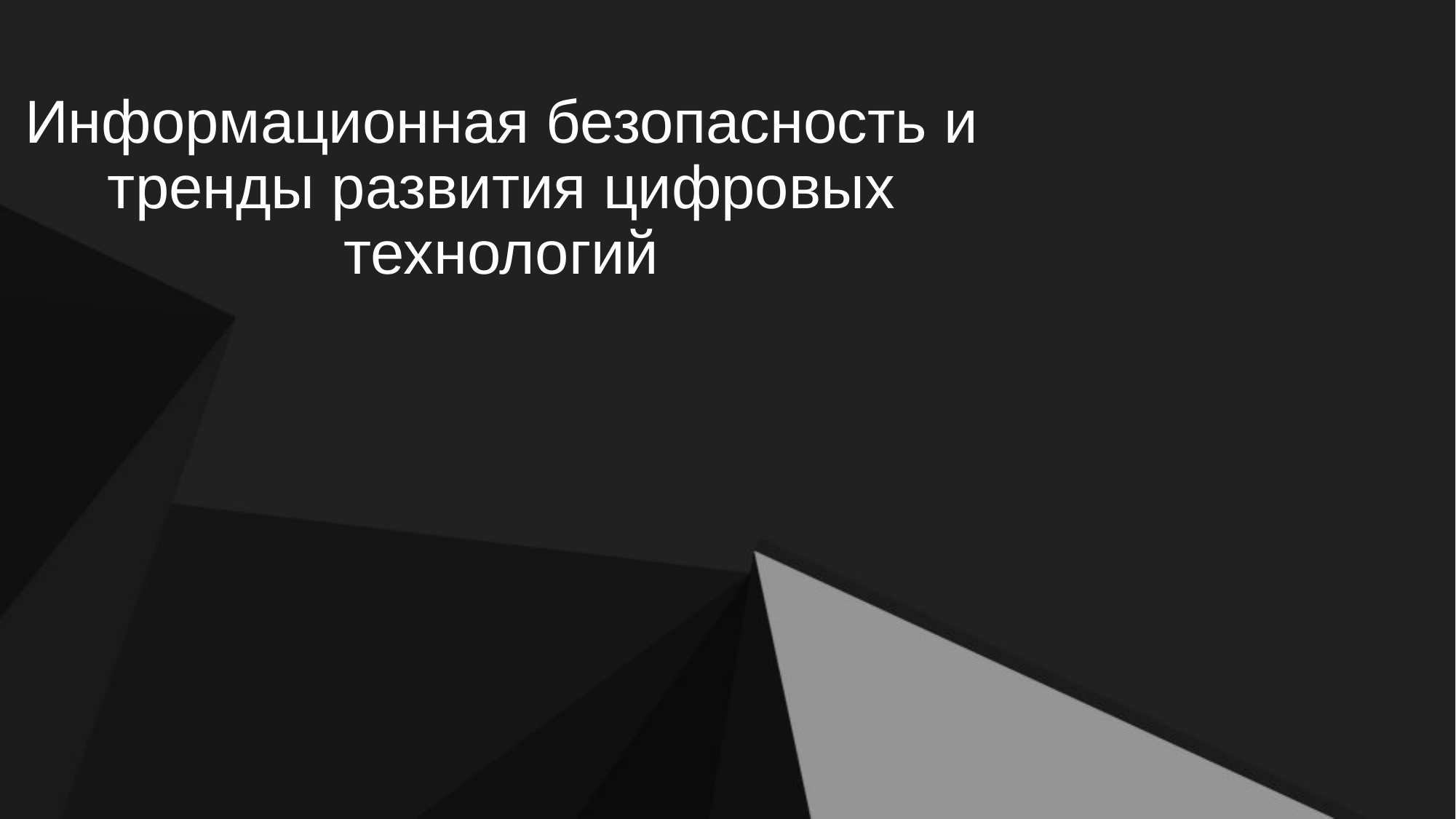

# Информационная безопасность и тренды развития цифровых технологий